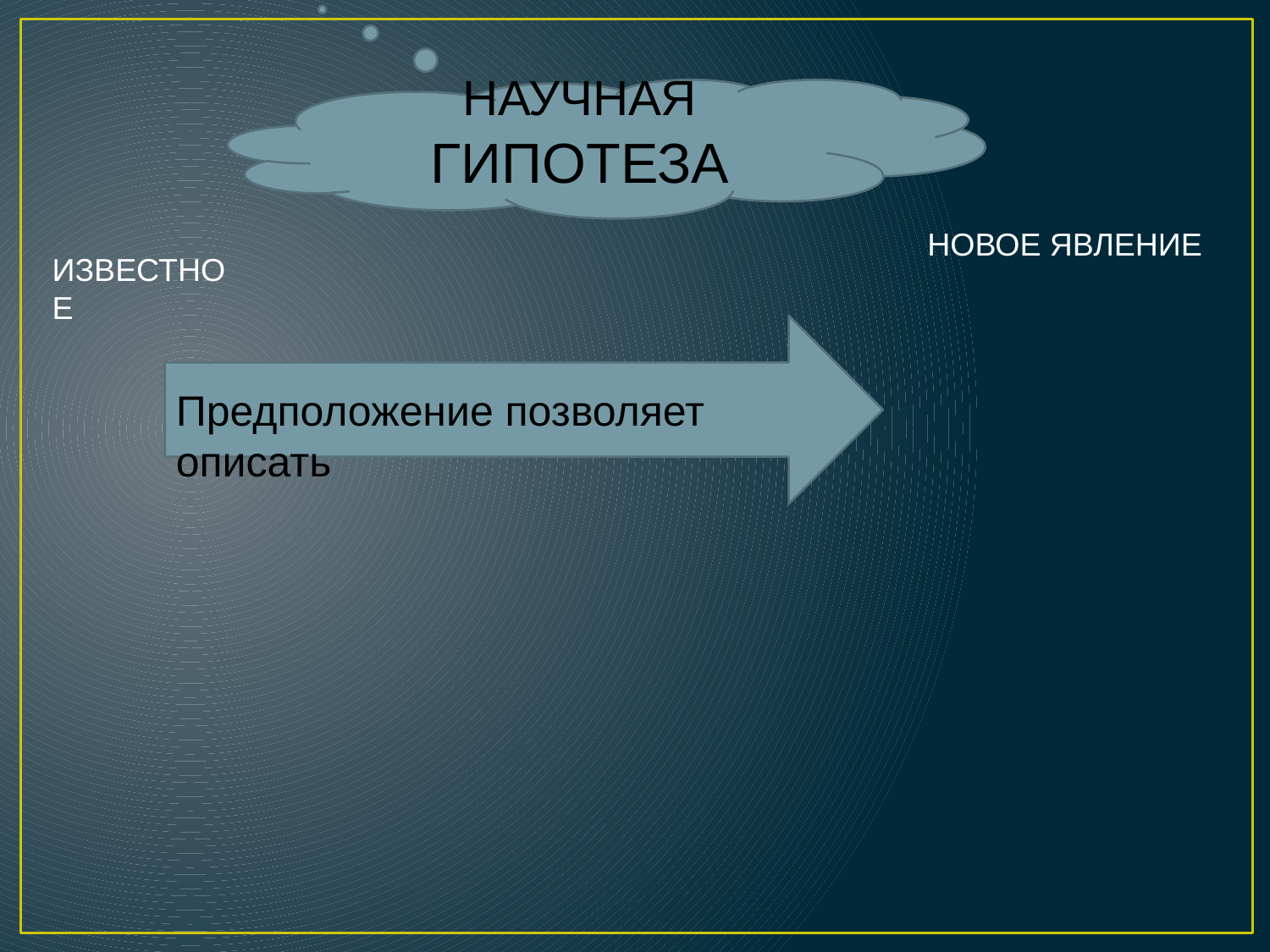

НАУЧНАЯ ГИПОТЕЗА

НОВОЕ ЯВЛЕНИЕ
ИЗВЕСТНОЕ

Предположение позволяет описать